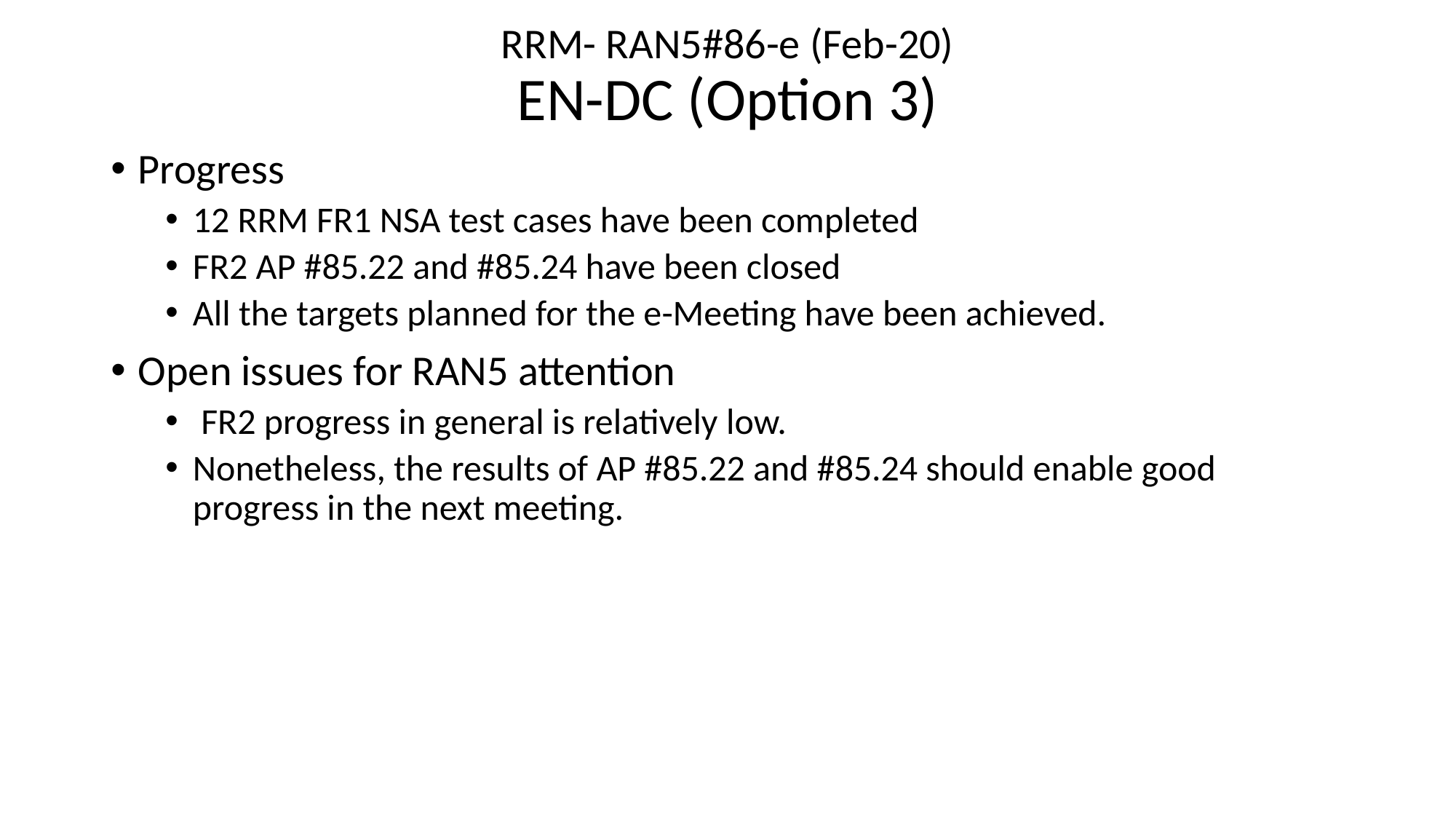

# RRM- RAN5#86-e (Feb-20) EN-DC (Option 3)
Progress
12 RRM FR1 NSA test cases have been completed
FR2 AP #85.22 and #85.24 have been closed
All the targets planned for the e-Meeting have been achieved.
Open issues for RAN5 attention
 FR2 progress in general is relatively low.
Nonetheless, the results of AP #85.22 and #85.24 should enable good progress in the next meeting.